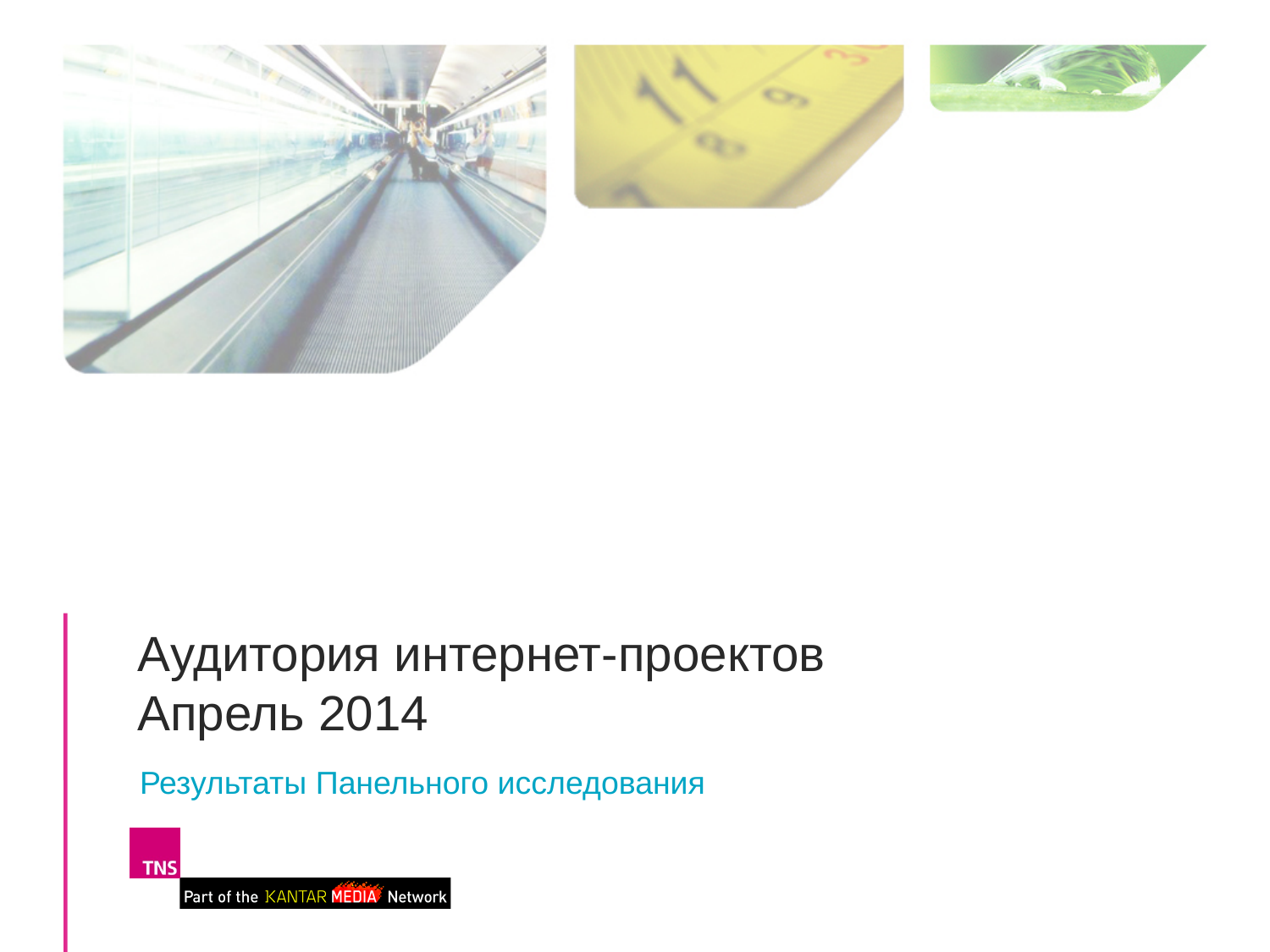

# Аудитория интернет-проектов Апрель 2014
Результаты Панельного исследования